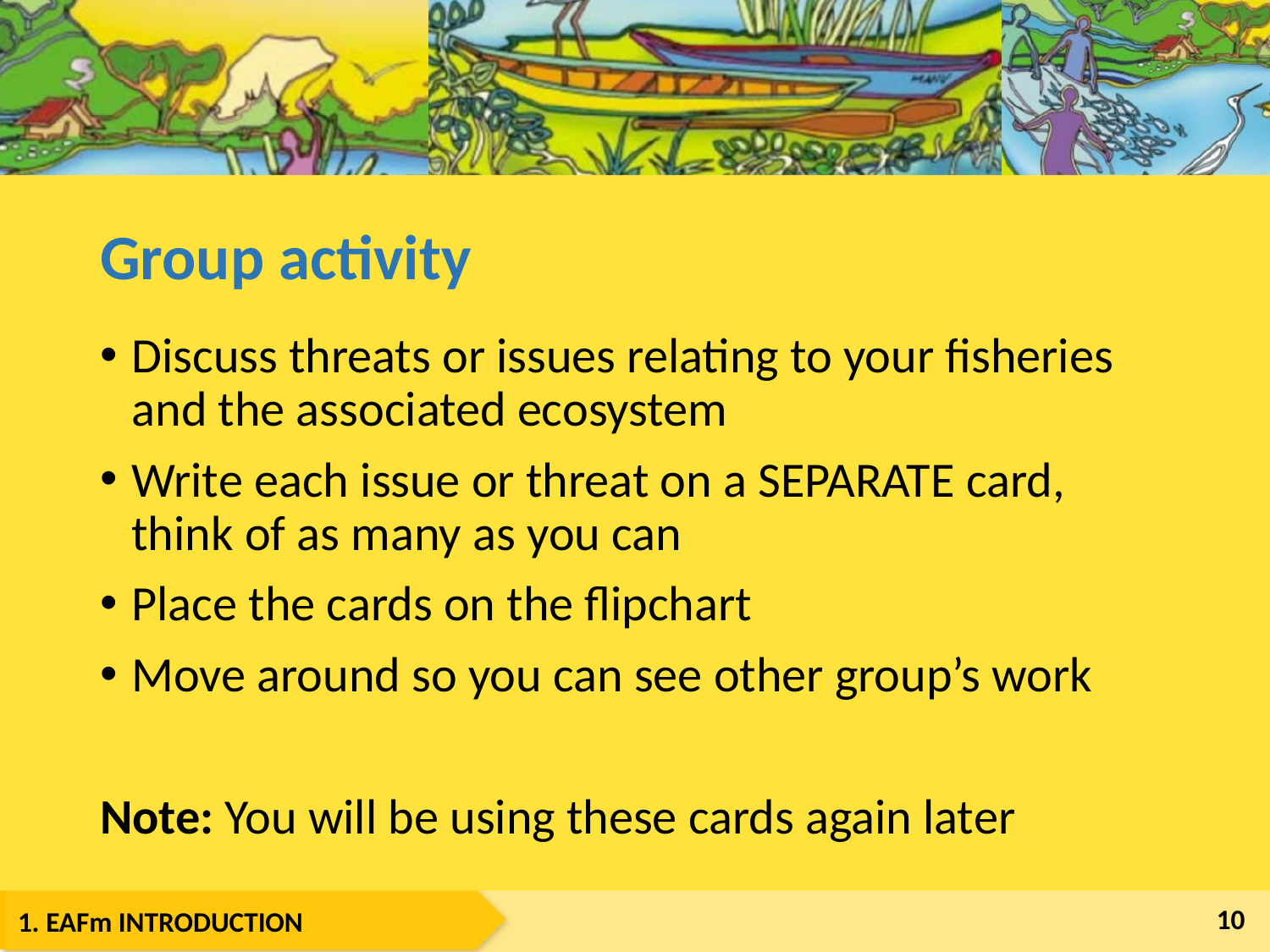

# Group activity
Discuss threats or issues relating to your fisheries and the associated ecosystem
Write each issue or threat on a SEPARATE card, think of as many as you can
Place the cards on the flipchart
Move around so you can see other group’s work

Note: You will be using these cards again later

10